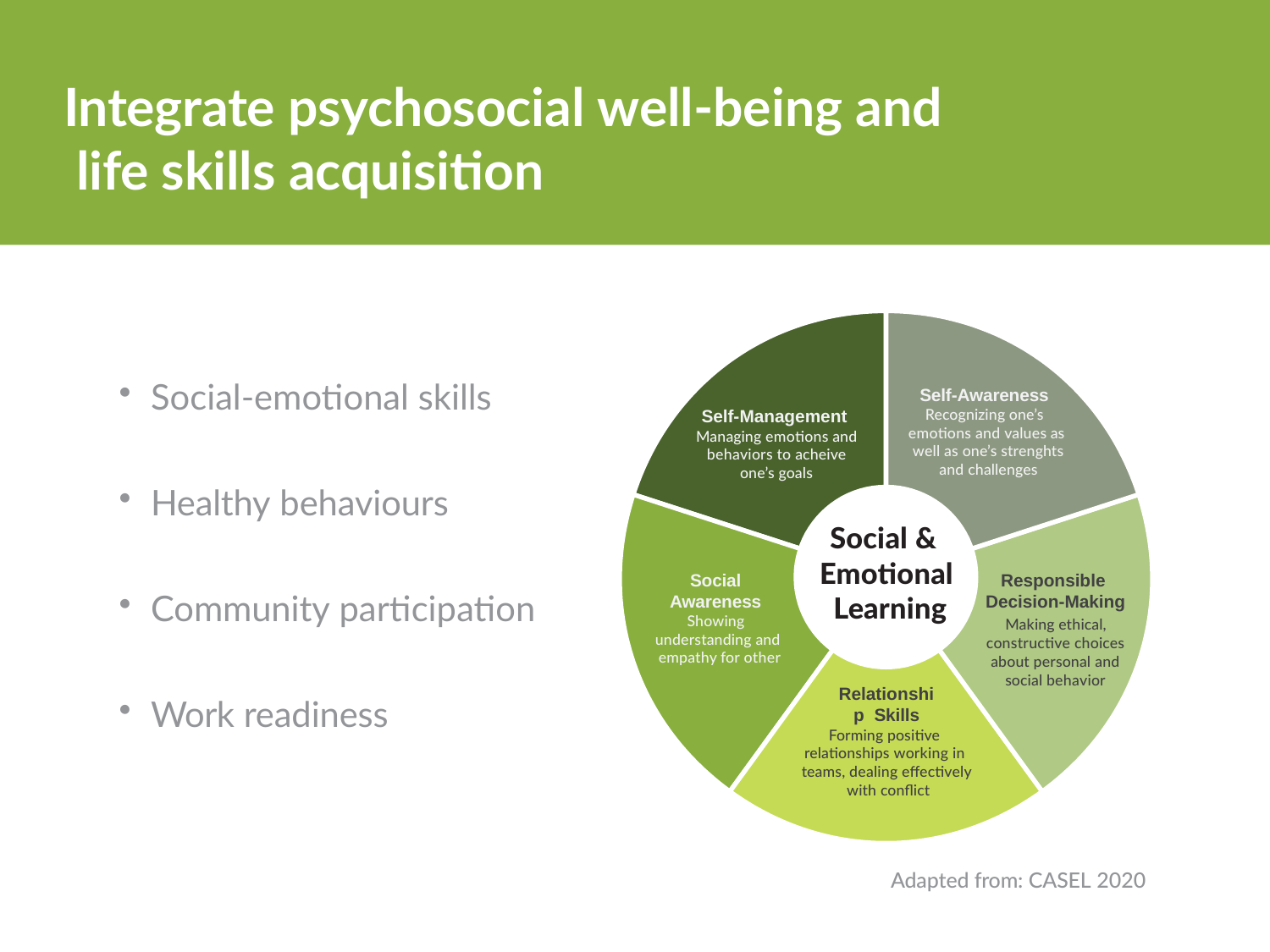

# Integrate psychosocial well-being and  life skills acquisition

Self-Awareness  Recognizing one’s  emotions and values as  well as one’s strenghts  and challenges
Self-Management  Managing emotions and  behaviors to acheive  one’s goals
Social &  Emotional  Learning
Social  Awareness  Showing  understanding and  empathy for other
Responsible  Decision-Making  Making ethical,  constructive choices  about personal and  social behavior
Relationship  Skills
Forming positive  relationships working in  teams, dealing eﬀectively  with conﬂict
Social-emotional skills
Healthy behaviours
Community participation
Work readiness
Adapted from: CASEL 2020